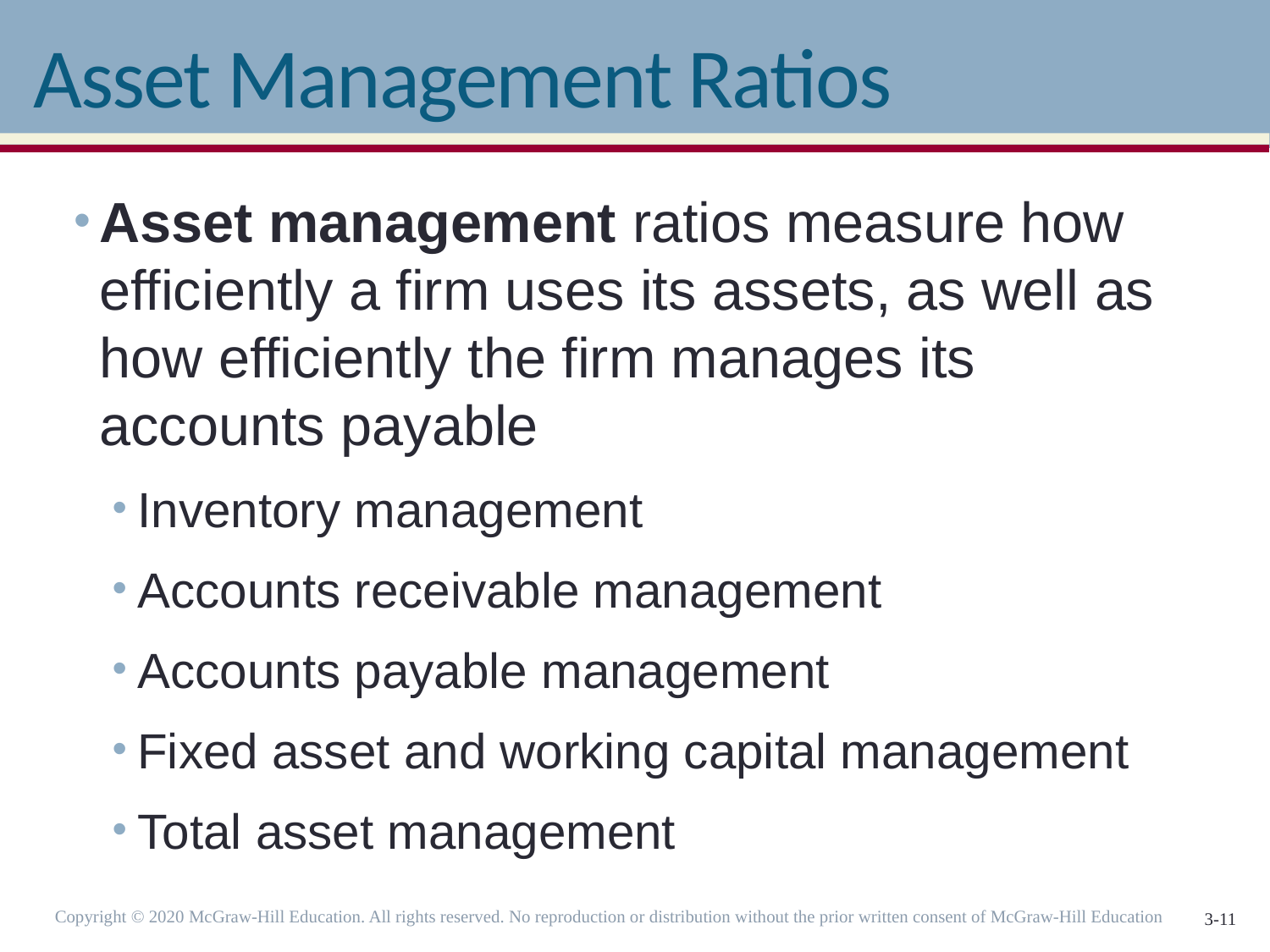

# Asset Management Ratios
Asset management ratios measure how efficiently a firm uses its assets, as well as how efficiently the firm manages its accounts payable
Inventory management
Accounts receivable management
Accounts payable management
Fixed asset and working capital management
Total asset management
Copyright © 2020 McGraw-Hill Education. All rights reserved. No reproduction or distribution without the prior written consent of McGraw-Hill Education